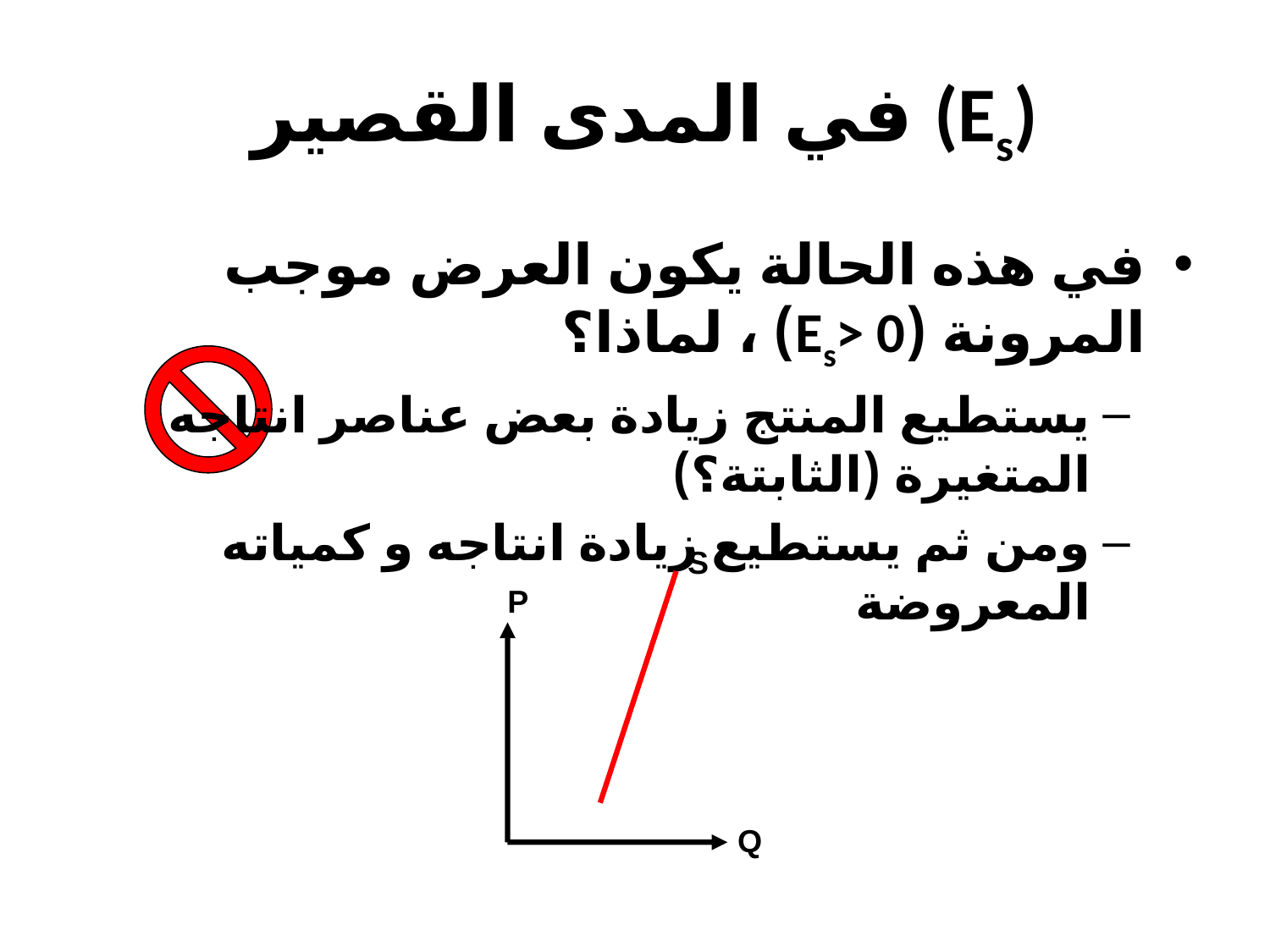

# في المدى القصير (Es)
في هذه الحالة يكون العرض موجب المرونة (Es> 0) ، لماذا؟
يستطيع المنتج زيادة بعض عناصر انتاجه المتغيرة (الثابتة؟)
ومن ثم يستطيع زيادة انتاجه و كمياته المعروضة

S

P

Q